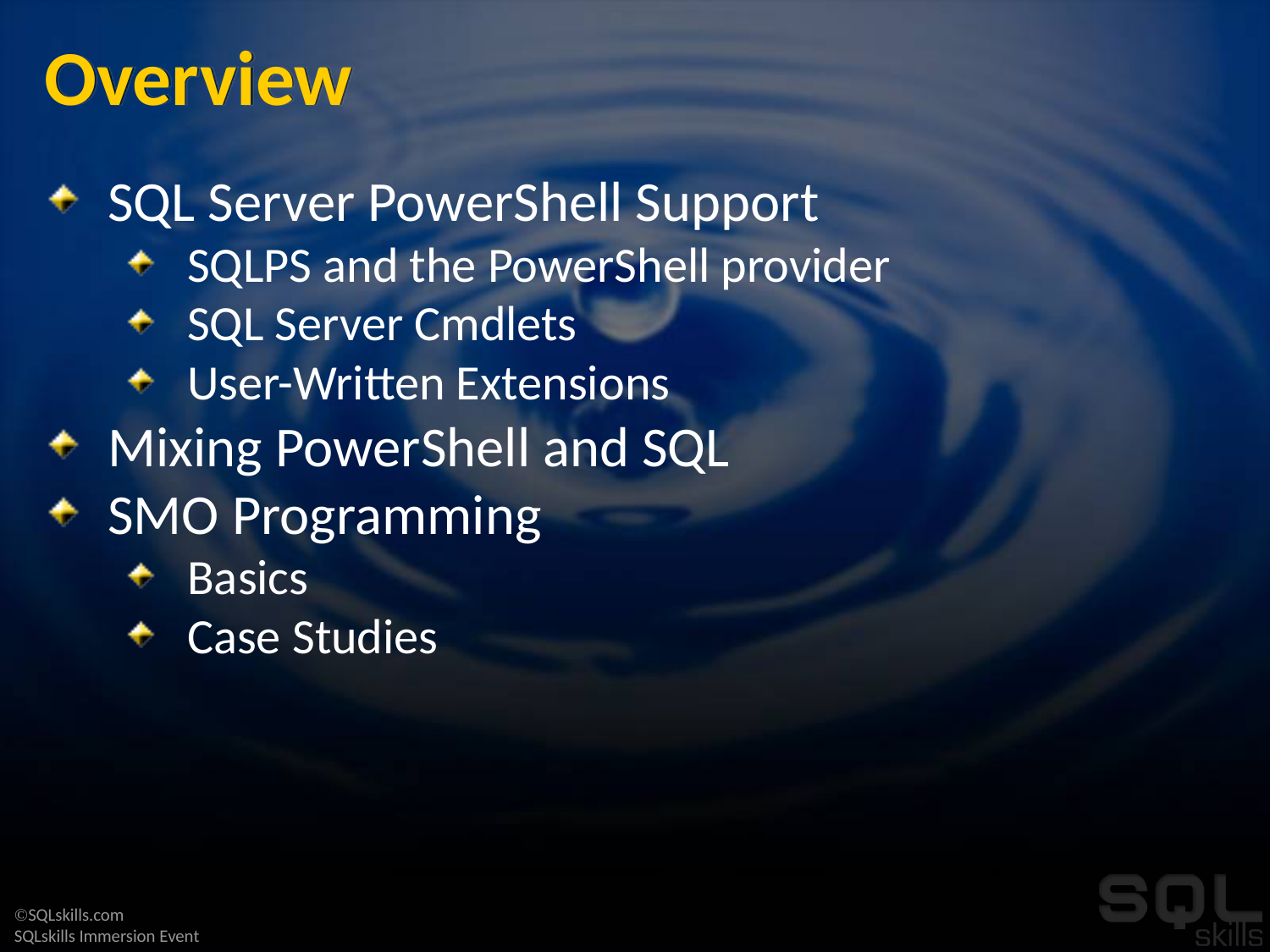

# Overview
SQL Server PowerShell Support
SQLPS and the PowerShell provider
SQL Server Cmdlets
User-Written Extensions
Mixing PowerShell and SQL
SMO Programming
Basics
Case Studies